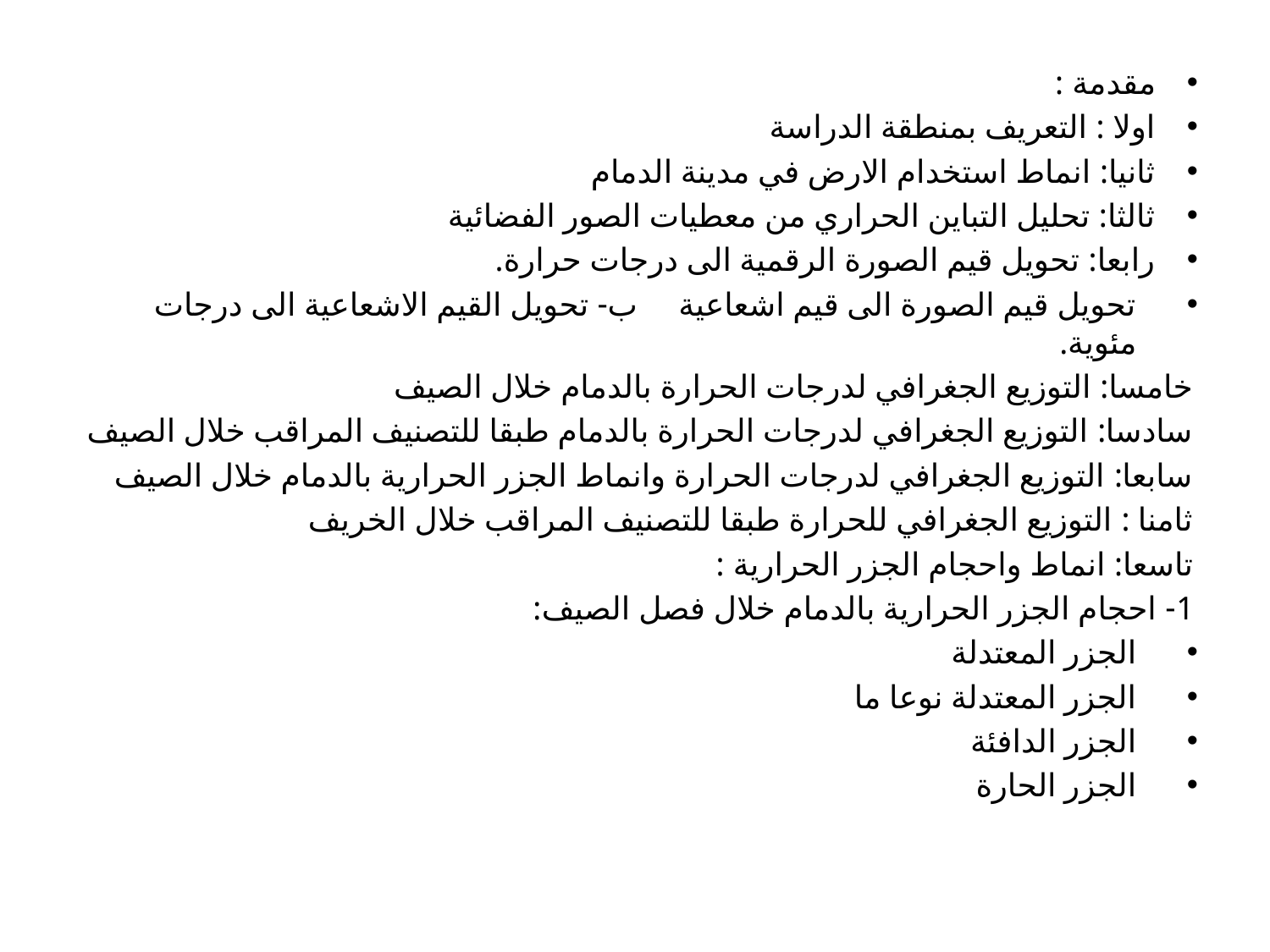

مقدمة :
اولا : التعريف بمنطقة الدراسة
ثانيا: انماط استخدام الارض في مدينة الدمام
ثالثا: تحليل التباين الحراري من معطيات الصور الفضائية
رابعا: تحويل قيم الصورة الرقمية الى درجات حرارة.
تحويل قيم الصورة الى قيم اشعاعية     ب- تحويل القيم الاشعاعية الى درجات مئوية.
خامسا: التوزيع الجغرافي لدرجات الحرارة بالدمام خلال الصيف
سادسا: التوزيع الجغرافي لدرجات الحرارة بالدمام طبقا للتصنيف المراقب خلال الصيف
سابعا: التوزيع الجغرافي لدرجات الحرارة وانماط الجزر الحرارية بالدمام خلال الصيف
ثامنا : التوزيع الجغرافي للحرارة طبقا للتصنيف المراقب خلال الخريف
تاسعا: انماط واحجام الجزر الحرارية :
1- احجام الجزر الحرارية بالدمام خلال فصل الصيف:
الجزر المعتدلة
الجزر المعتدلة نوعا ما
الجزر الدافئة
الجزر الحارة